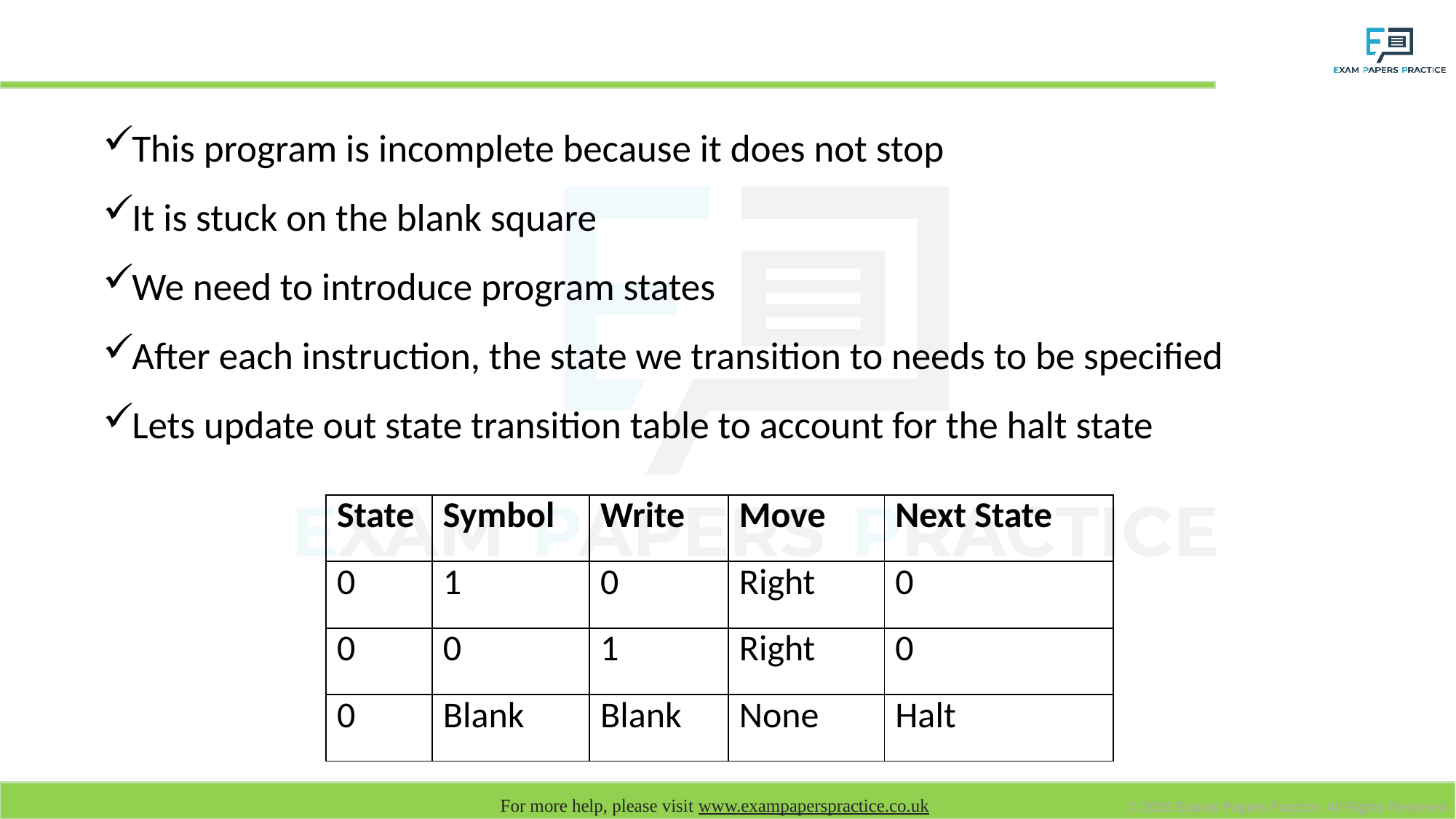

# Program states
This program is incomplete because it does not stop
It is stuck on the blank square
We need to introduce program states
After each instruction, the state we transition to needs to be specified
Lets update out state transition table to account for the halt state

| State | Symbol | Write | Move | Next State |
| --- | --- | --- | --- | --- |
| 0 | 1 | 0 | Right | 0 |
| 0 | 0 | 1 | Right | 0 |
| 0 | Blank | Blank | None | Halt |